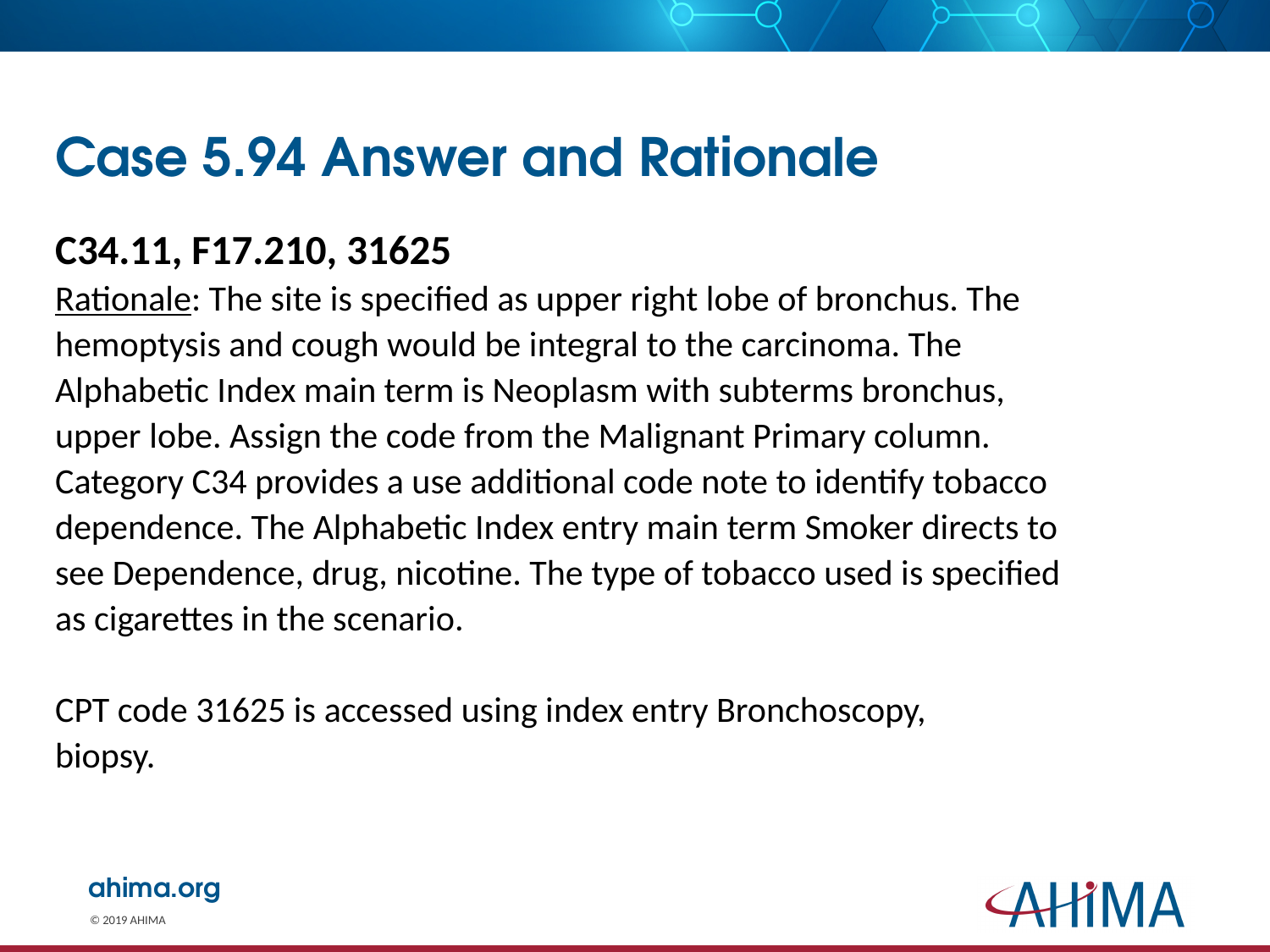

# Case 5.94 Answer and Rationale
C34.11, F17.210, 31625
Rationale: The site is specified as upper right lobe of bronchus. The
hemoptysis and cough would be integral to the carcinoma. The
Alphabetic Index main term is Neoplasm with subterms bronchus,
upper lobe. Assign the code from the Malignant Primary column.
Category C34 provides a use additional code note to identify tobacco
dependence. The Alphabetic Index entry main term Smoker directs to
see Dependence, drug, nicotine. The type of tobacco used is specified
as cigarettes in the scenario.

CPT code 31625 is accessed using index entry Bronchoscopy,
biopsy.